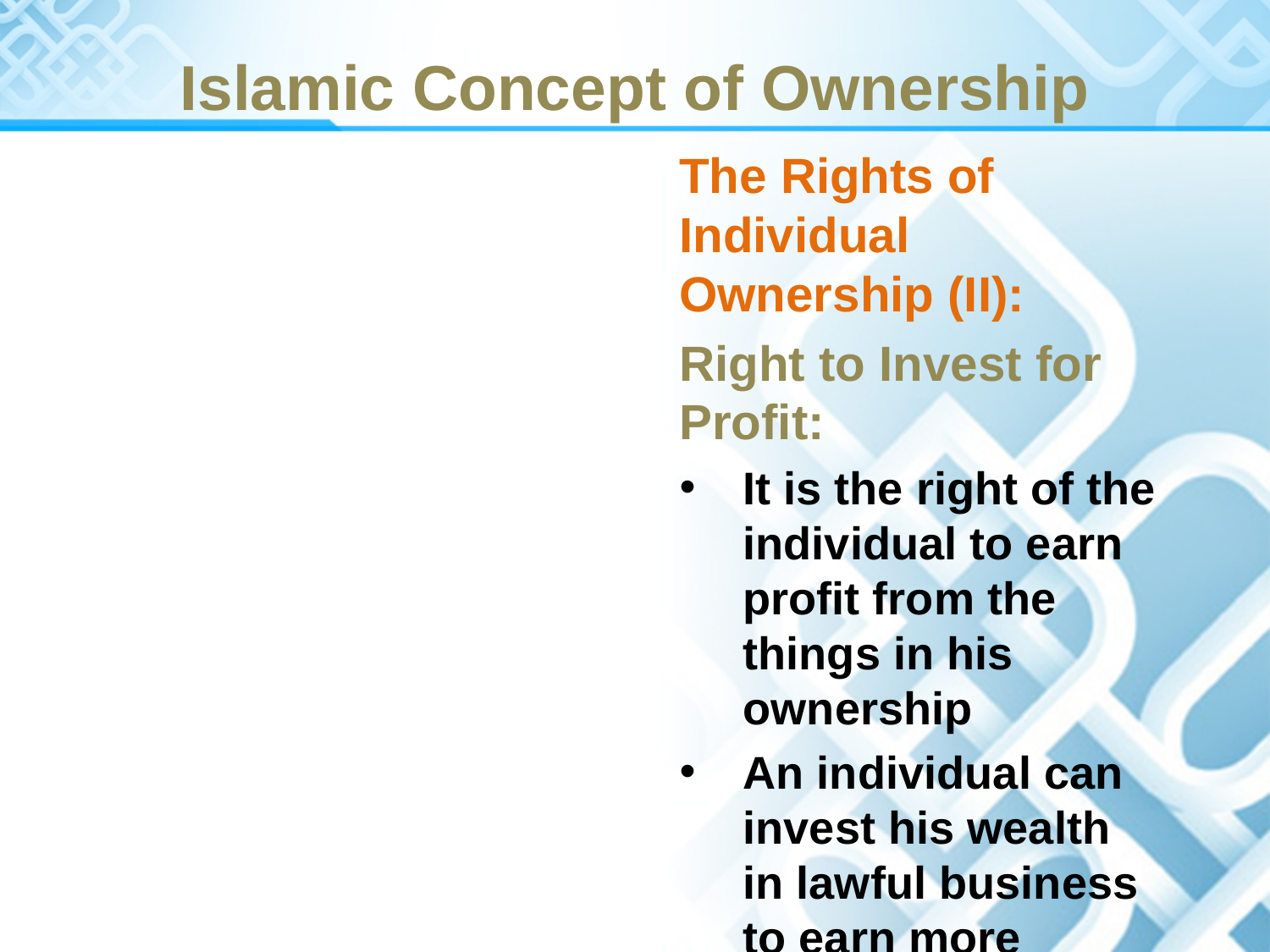

Islamic Concept of Ownership
The Rights of Individual Ownership (II):
Right to Invest for Profit:
It is the right of the individual to earn profit from the things in his ownership
An individual can invest his wealth in lawful business to earn more wealth